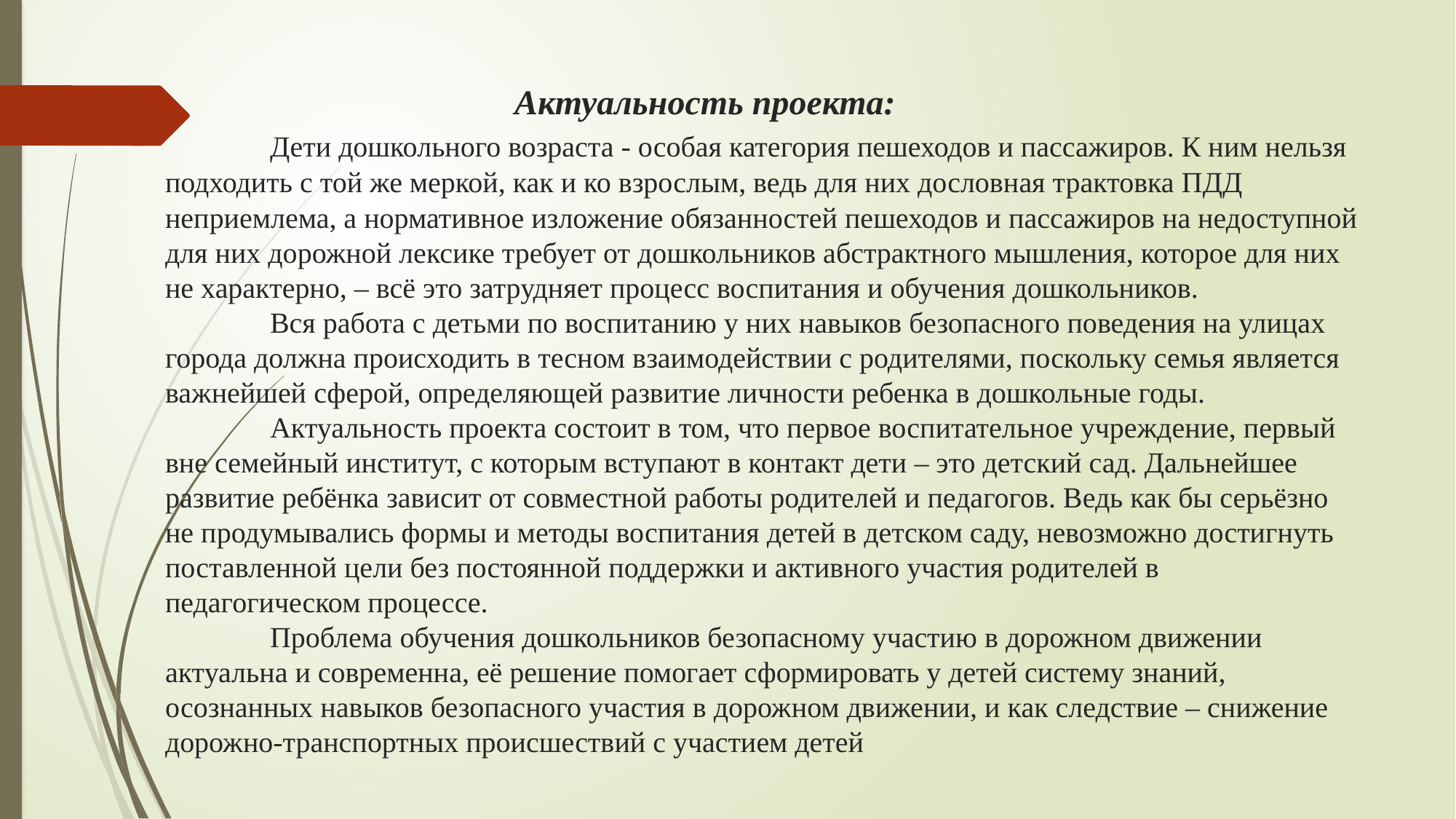

# Актуальность проекта: Дети дошкольного возраста - особая категория пешеходов и пассажиров. К ним нельзя подходить с той же меркой, как и ко взрослым, ведь для них дословная трактовка ПДД неприемлема, а нормативное изложение обязанностей пешеходов и пассажиров на недоступной для них дорожной лексике требует от дошкольников абстрактного мышления, которое для них не характерно, – всё это затрудняет процесс воспитания и обучения дошкольников. Вся работа с детьми по воспитанию у них навыков безопасного поведения на улицах города должна происходить в тесном взаимодействии с родителями, поскольку семья является важнейшей сферой, определяющей развитие личности ребенка в дошкольные годы. Актуальность проекта состоит в том, что первое воспитательное учреждение, первый вне семейный институт, с которым вступают в контакт дети – это детский сад. Дальнейшее развитие ребёнка зависит от совместной работы родителей и педагогов. Ведь как бы серьёзно не продумывались формы и методы воспитания детей в детском саду, невозможно достигнуть поставленной цели без постоянной поддержки и активного участия родителей в педагогическом процессе. Проблема обучения дошкольников безопасному участию в дорожном движении актуальна и современна, её решение помогает сформировать у детей систему знаний, осознанных навыков безопасного участия в дорожном движении, и как следствие – снижение дорожно-транспортных происшествий с участием детей